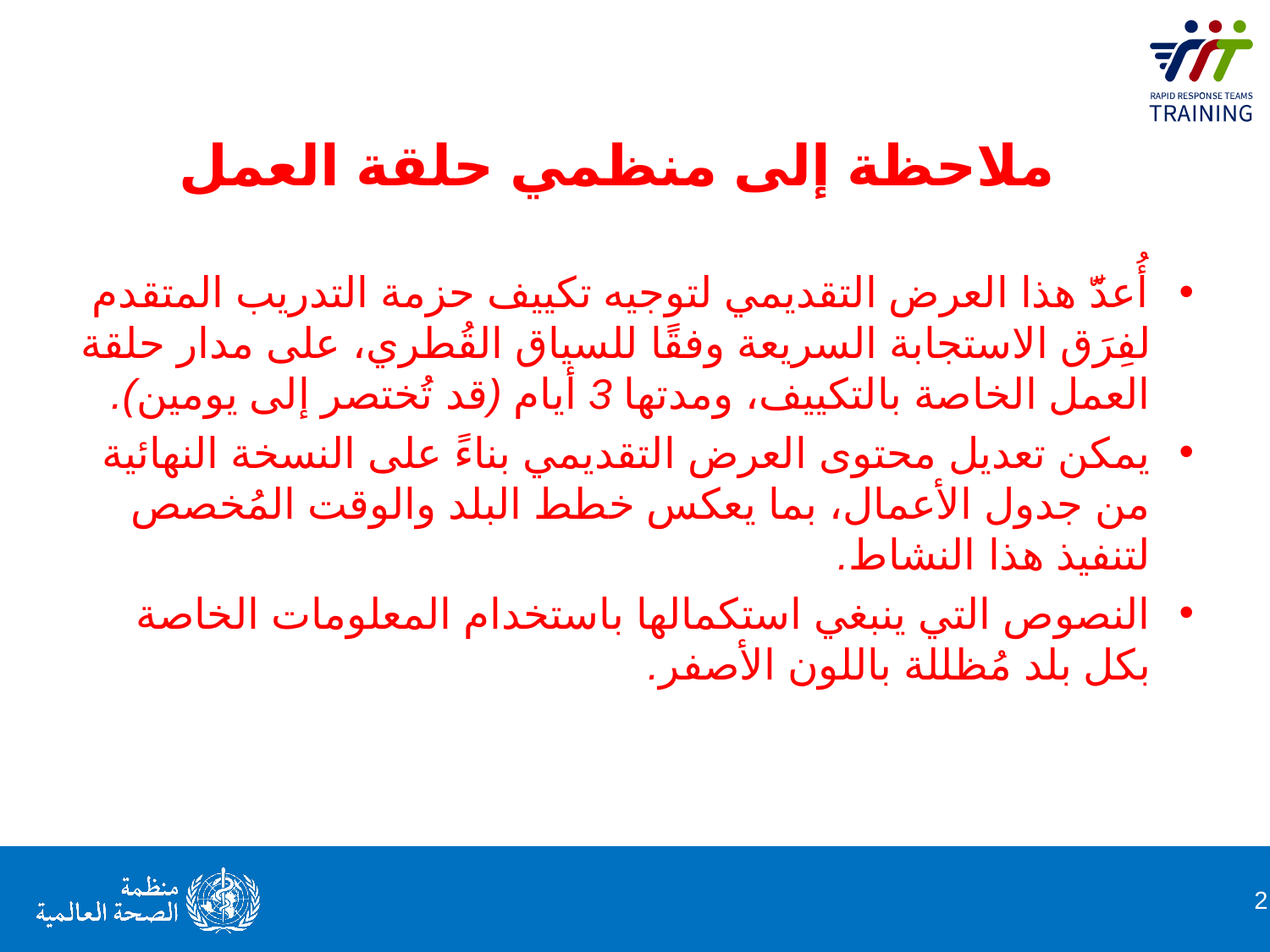

# ملاحظة إلى منظمي حلقة العمل
أُعدَّ هذا العرض التقديمي لتوجيه تكييف حزمة التدريب المتقدم لفِرَق الاستجابة السريعة وفقًا للسياق القُطري، على مدار حلقة العمل الخاصة بالتكييف، ومدتها 3 أيام (قد تُختصر إلى يومين).
يمكن تعديل محتوى العرض التقديمي بناءً على النسخة النهائية من جدول الأعمال، بما يعكس خطط البلد والوقت المُخصص لتنفيذ هذا النشاط.
النصوص التي ينبغي استكمالها باستخدام المعلومات الخاصة بكل بلد مُظللة باللون الأصفر.